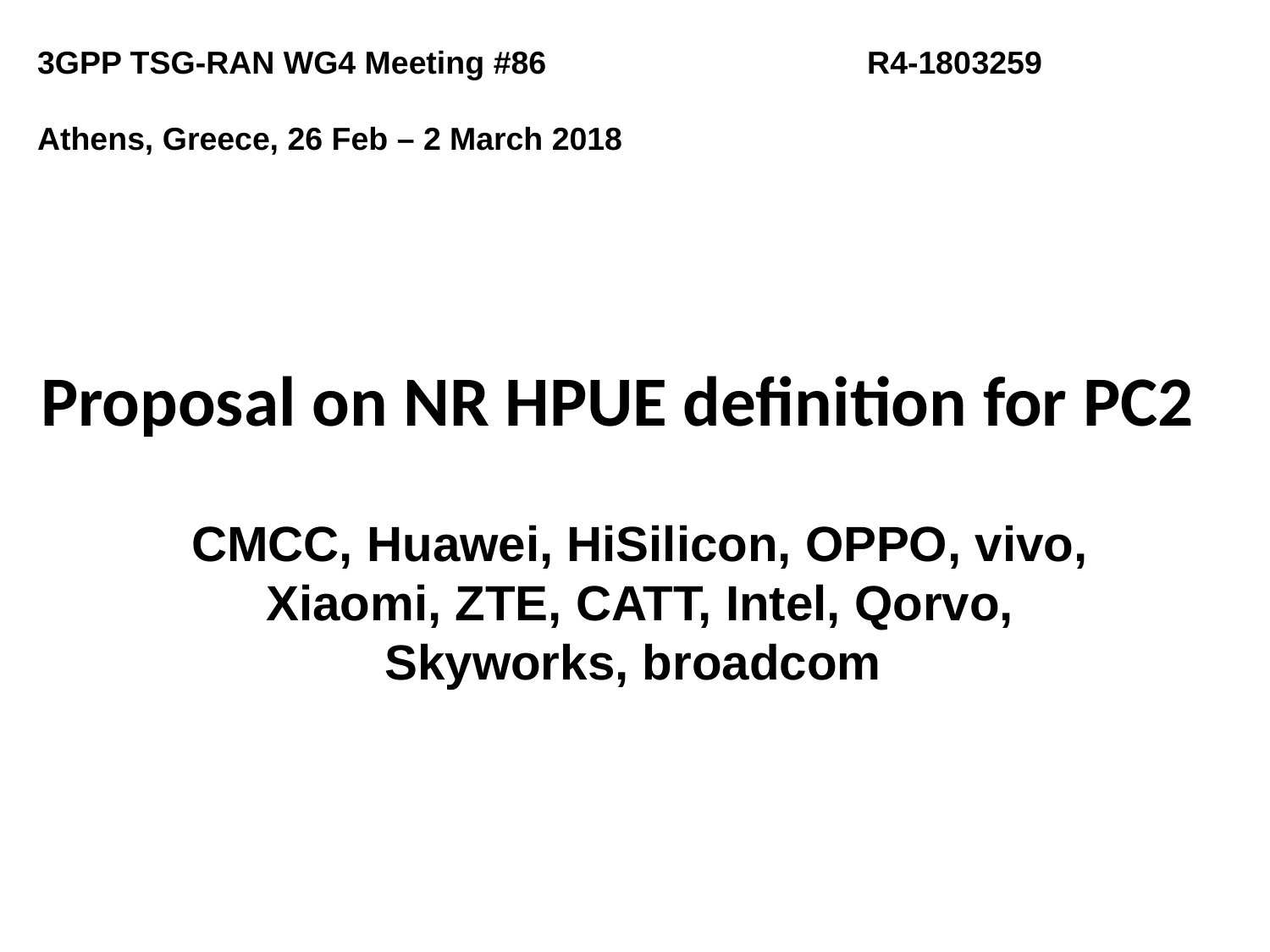

3GPP TSG-RAN WG4 Meeting #86	                      R4-1803259

Athens, Greece, 26 Feb – 2 March 2018
# Proposal on NR HPUE definition for PC2
CMCC, Huawei, HiSilicon, OPPO, vivo, Xiaomi, ZTE, CATT, Intel, Qorvo, Skyworks, broadcom